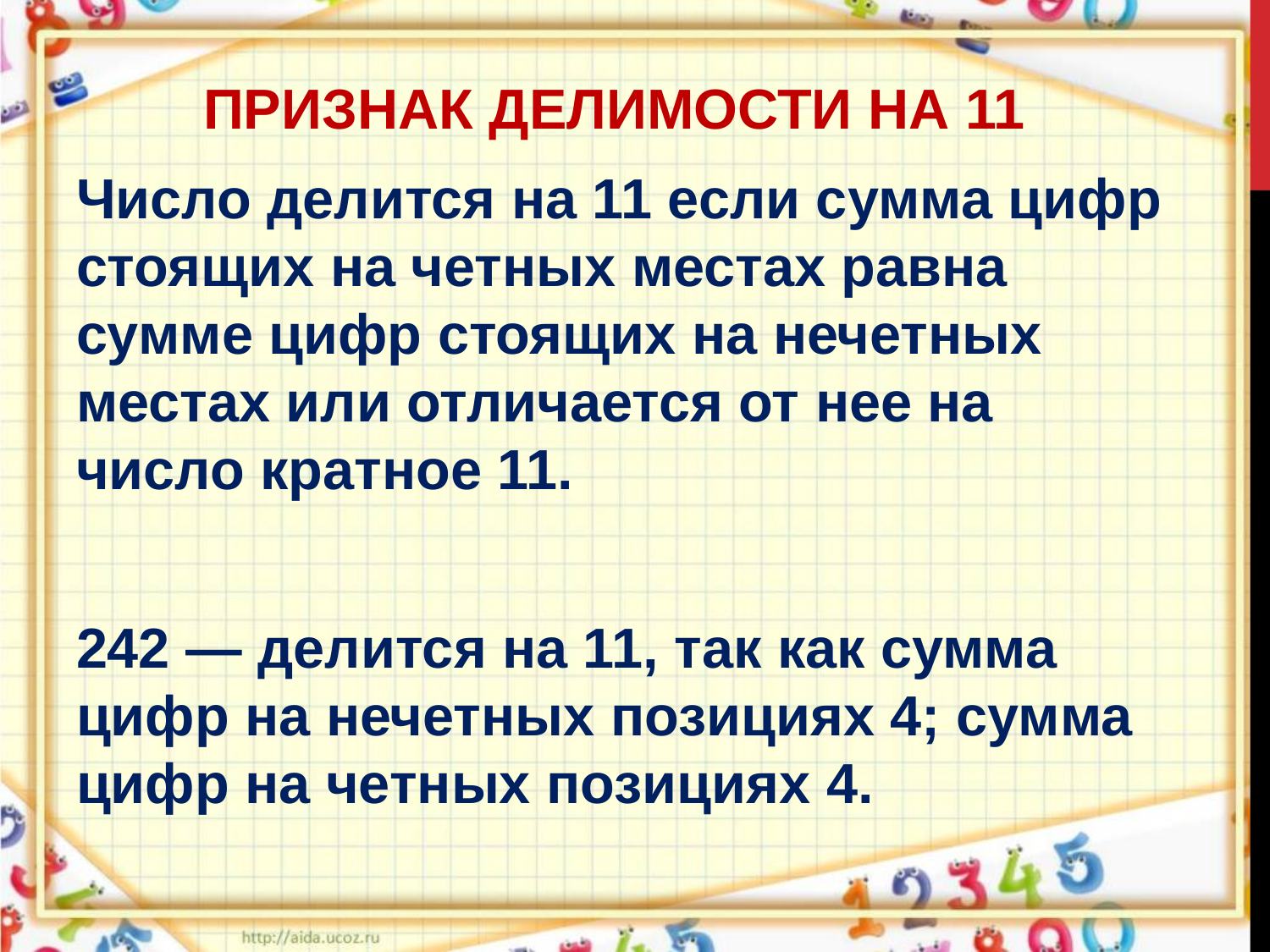

ПРИЗНАК ДЕЛИМОСТИ НА 11
Число делится на 11 если сумма цифр стоящих на четных местах равна сумме цифр стоящих на нечетных местах или отличается от нее на число кратное 11.

242 — делится на 11, так как сумма цифр на нечетных позициях 4; сумма цифр на четных позициях 4.